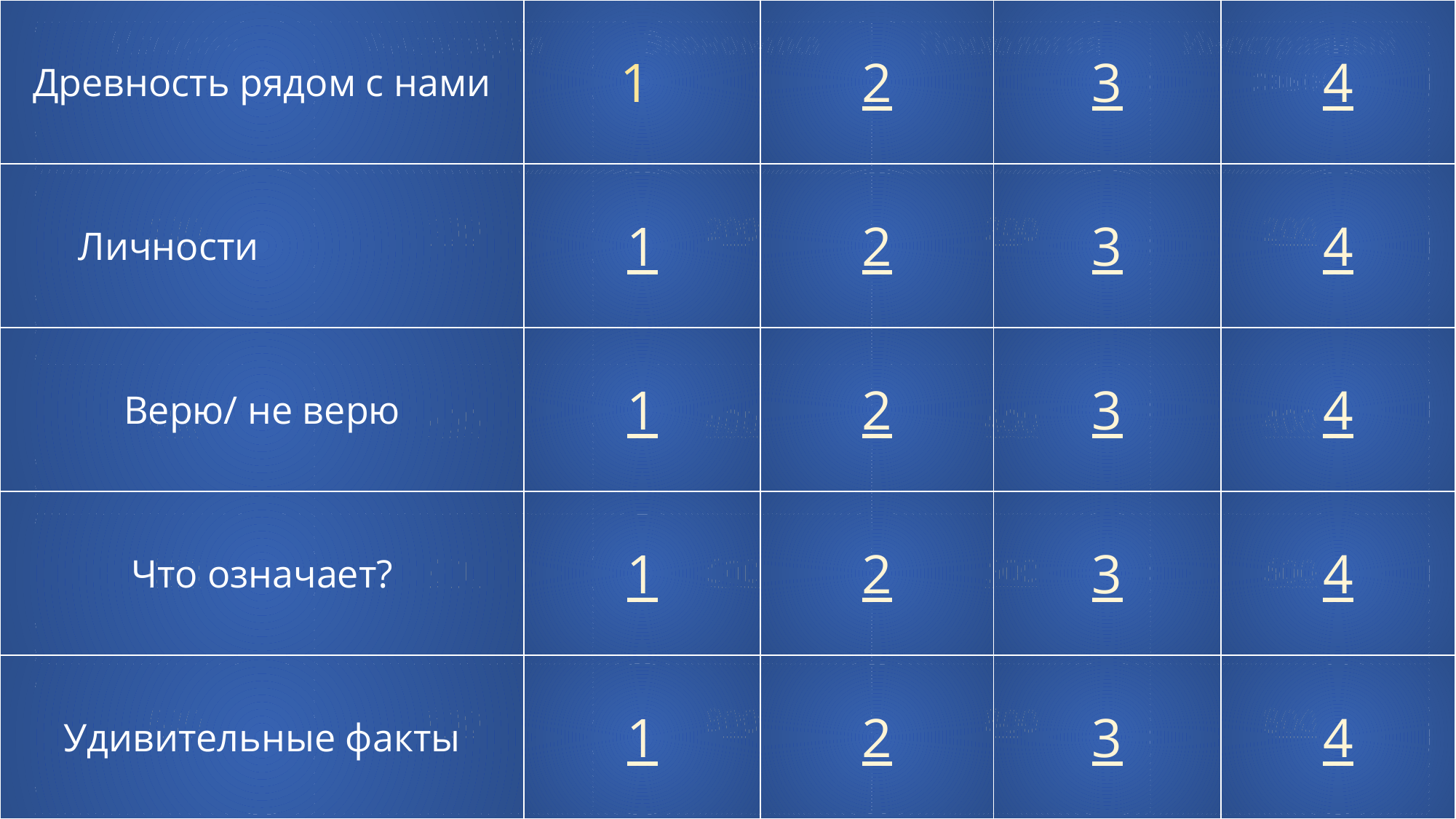

| Древность рядом с нами | 1 | 2 | 3 | 4 |
| --- | --- | --- | --- | --- |
| Личности | 1 | 2 | 3 | 4 |
| Верю/ не верю | 1 | 2 | 3 | 4 |
| Что означает? | 1 | 2 | 3 | 4 |
| Удивительные факты | 1 | 2 | 3 | 4 |
| История | Философия | Экономика | Психология | Иностранный язык |
| --- | --- | --- | --- | --- |
| 200 | 200 | 200 | 200 | 200 |
| 400 | 400 | 400 | 400 | 400 |
| 600 | 600 | 600 | 600 | 600 |
| 800 | 800 | 800 | 800 | 800 |